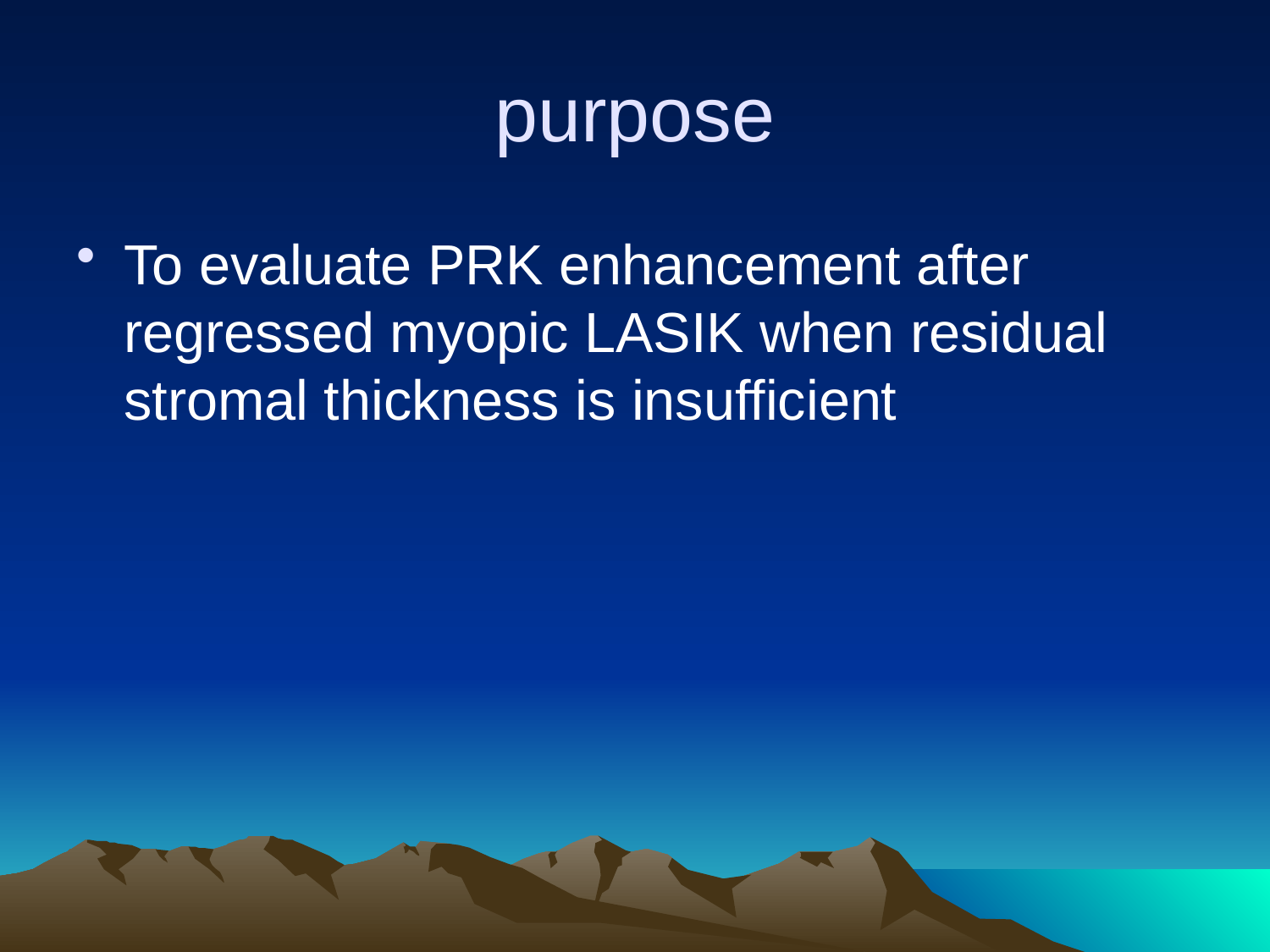

# purpose
To evaluate PRK enhancement after regressed myopic LASIK when residual stromal thickness is insufficient